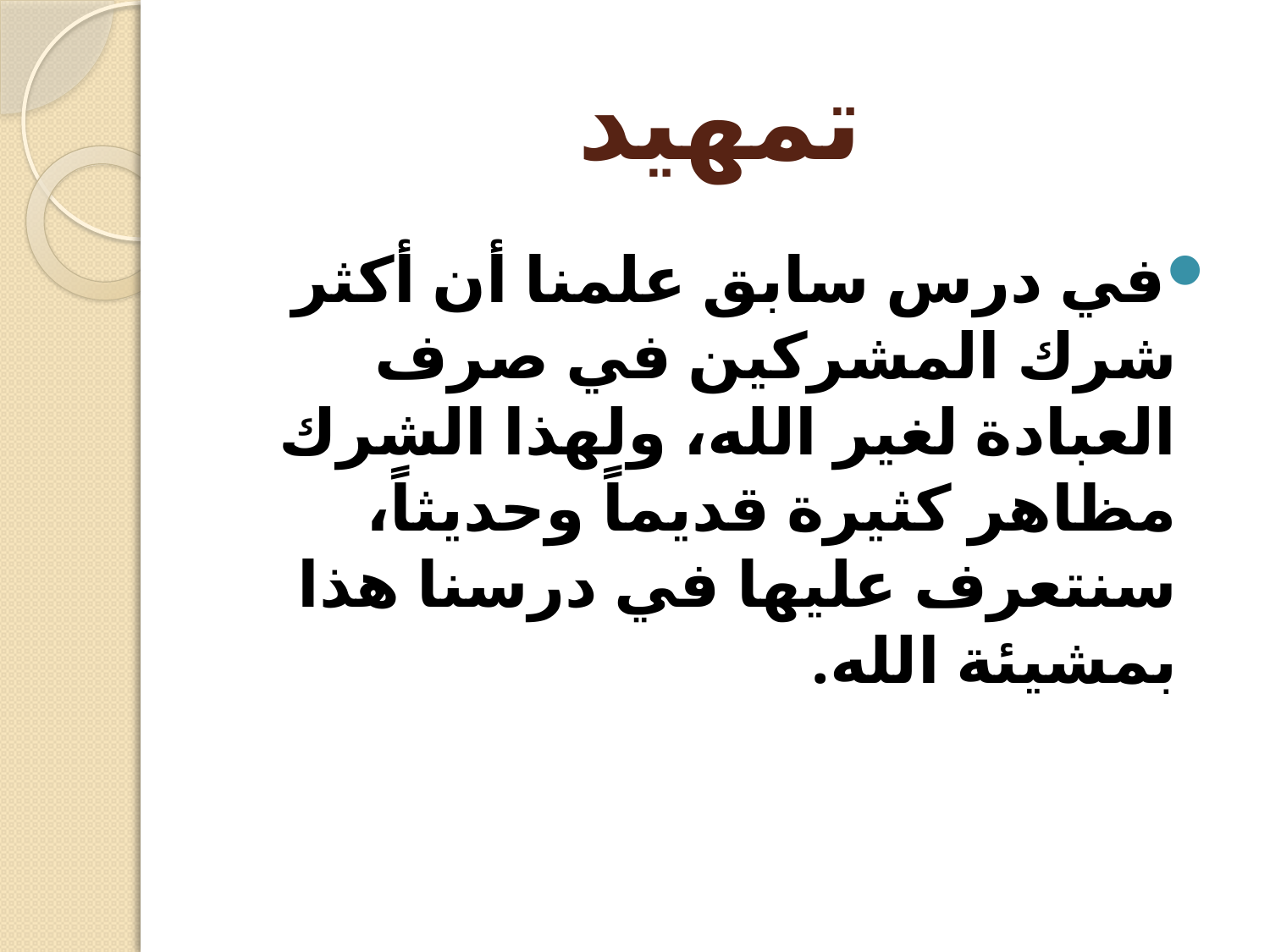

# تمهيد
في درس سابق علمنا أن أكثر شرك المشركين في صرف العبادة لغير الله، ولهذا الشرك مظاهر كثيرة قديماً وحديثاً، سنتعرف عليها في درسنا هذا بمشيئة الله.